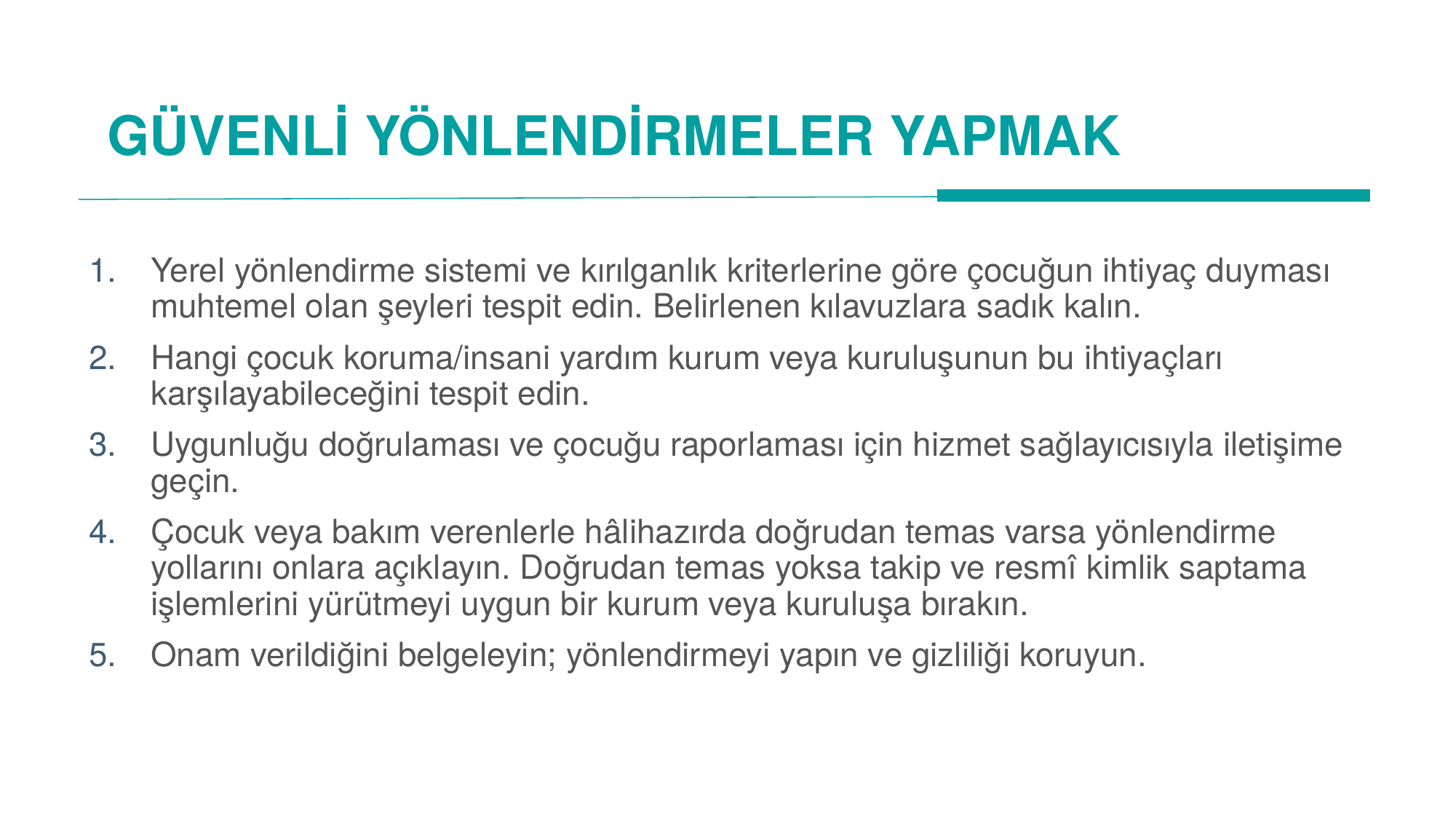

# GÜVENLİ YÖNLENDİRMELER YAPMAK
Yerel yönlendirme sistemi ve kırılganlık kriterlerine göre çocuğun ihtiyaç duyması muhtemel olan şeyleri tespit edin. Belirlenen kılavuzlara sadık kalın.
Hangi çocuk koruma/insani yardım kurum veya kuruluşunun bu ihtiyaçları karşılayabileceğini tespit edin.
Uygunluğu doğrulaması ve çocuğu raporlaması için hizmet sağlayıcısıyla iletişime geçin.
Çocuk veya bakım verenlerle hâlihazırda doğrudan temas varsa yönlendirme yollarını onlara açıklayın. Doğrudan temas yoksa takip ve resmî kimlik saptama işlemlerini yürütmeyi uygun bir kurum veya kuruluşa bırakın.
Onam verildiğini belgeleyin; yönlendirmeyi yapın ve gizliliği koruyun.